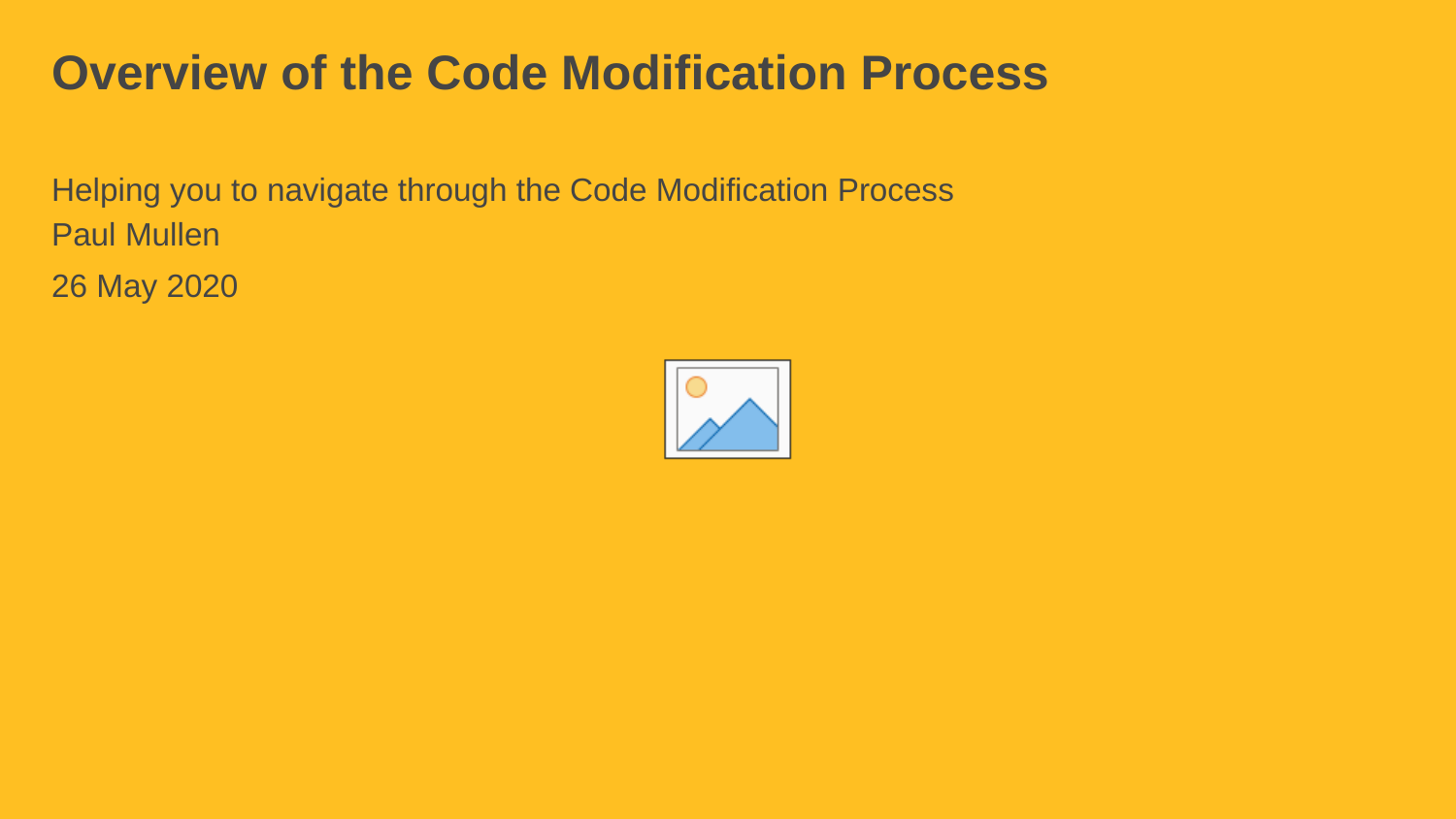

# Overview of the Code Modification Process
Helping you to navigate through the Code Modification Process
Paul Mullen
26 May 2020
https://nationalgrid.onbrandcloud.com/login/